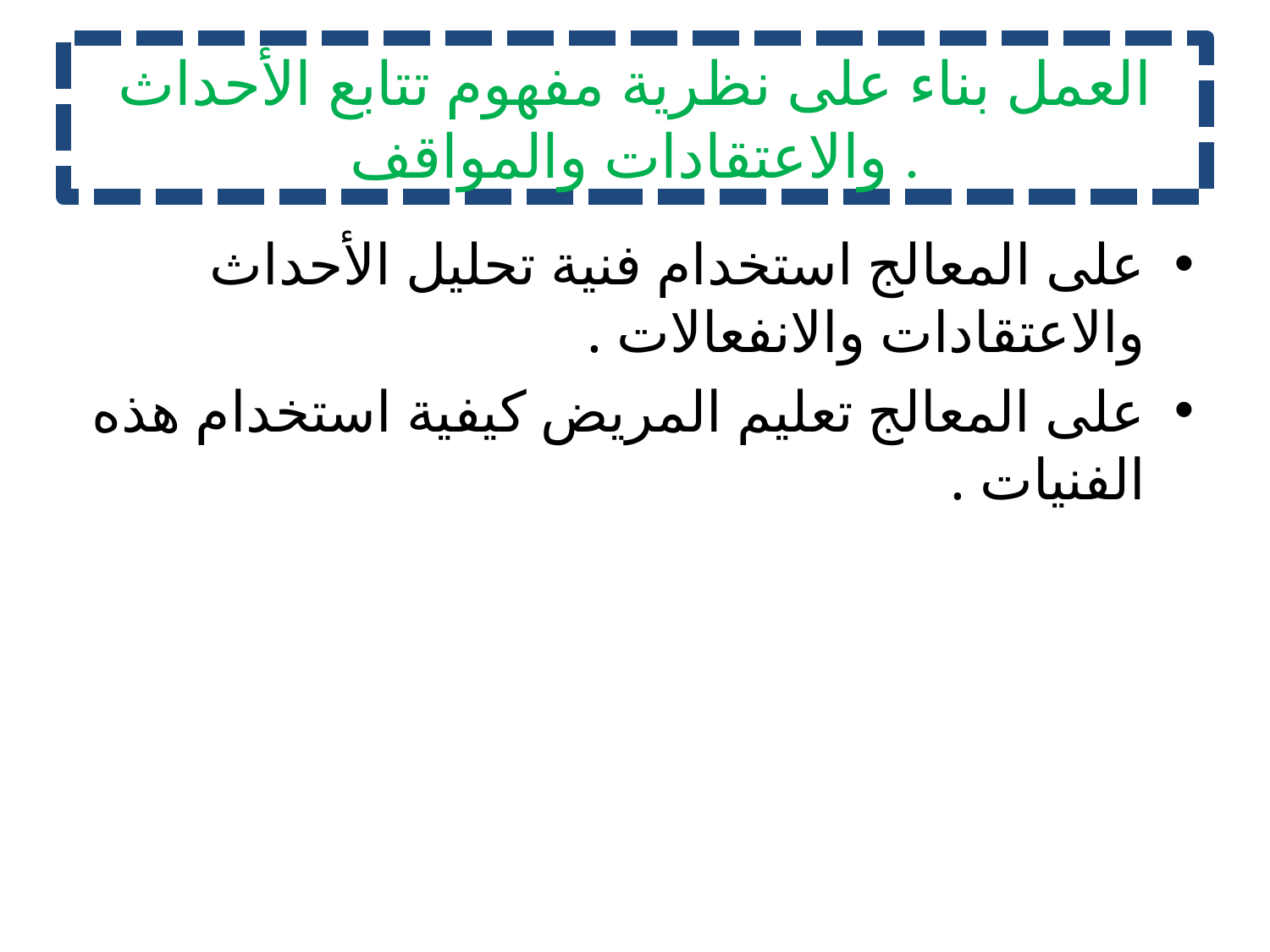

# العمل بناء على نظرية مفهوم تتابع الأحداث والاعتقادات والمواقف .
على المعالج استخدام فنية تحليل الأحداث والاعتقادات والانفعالات .
على المعالج تعليم المريض كيفية استخدام هذه الفنيات .